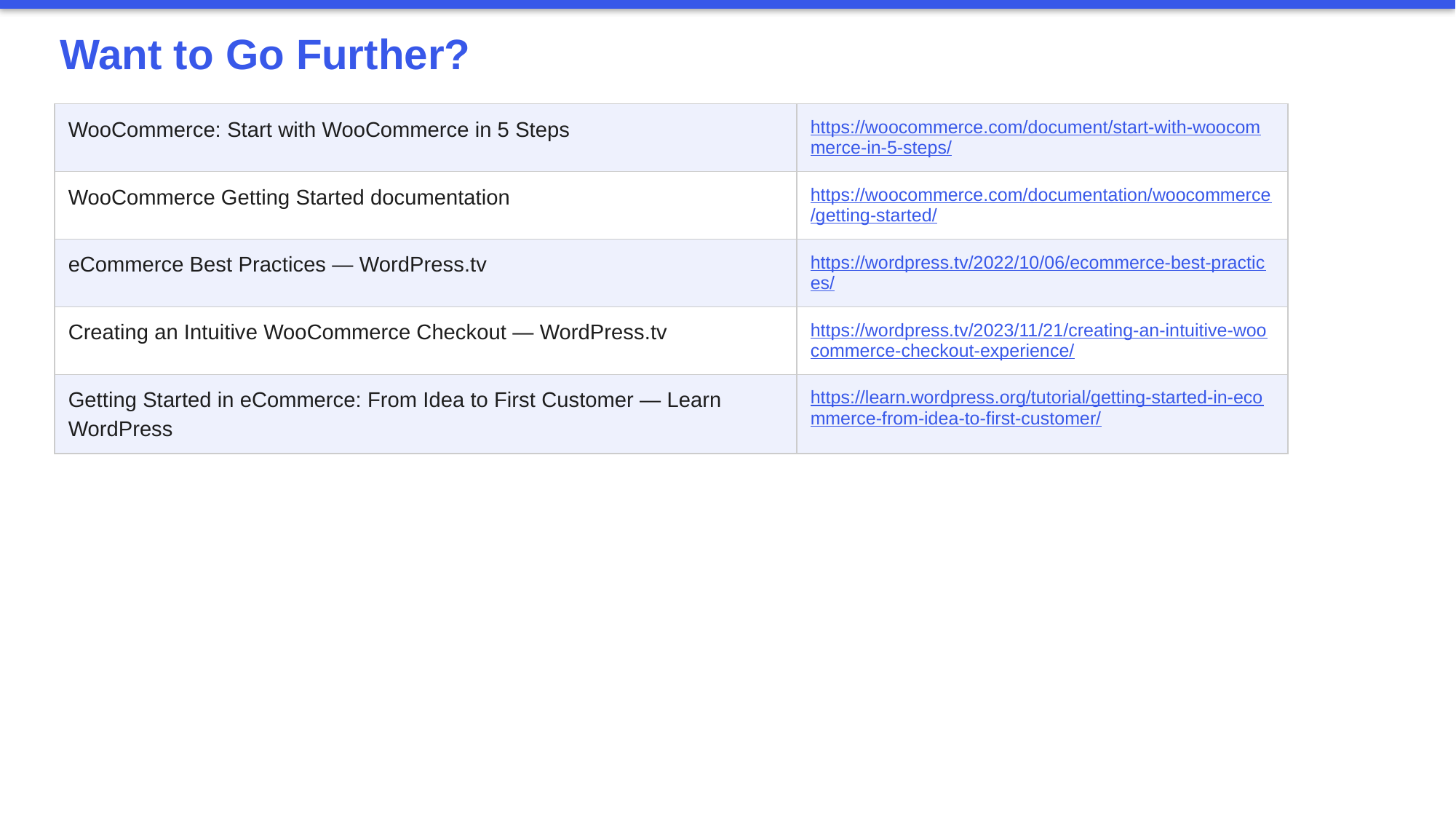

Want to Go Further?
| WooCommerce: Start with WooCommerce in 5 Steps | https://woocommerce.com/document/start-with-woocommerce-in-5-steps/ |
| --- | --- |
| WooCommerce Getting Started documentation | https://woocommerce.com/documentation/woocommerce/getting-started/ |
| eCommerce Best Practices — WordPress.tv | https://wordpress.tv/2022/10/06/ecommerce-best-practices/ |
| Creating an Intuitive WooCommerce Checkout — WordPress.tv | https://wordpress.tv/2023/11/21/creating-an-intuitive-woocommerce-checkout-experience/ |
| Getting Started in eCommerce: From Idea to First Customer — Learn WordPress | https://learn.wordpress.org/tutorial/getting-started-in-ecommerce-from-idea-to-first-customer/ |